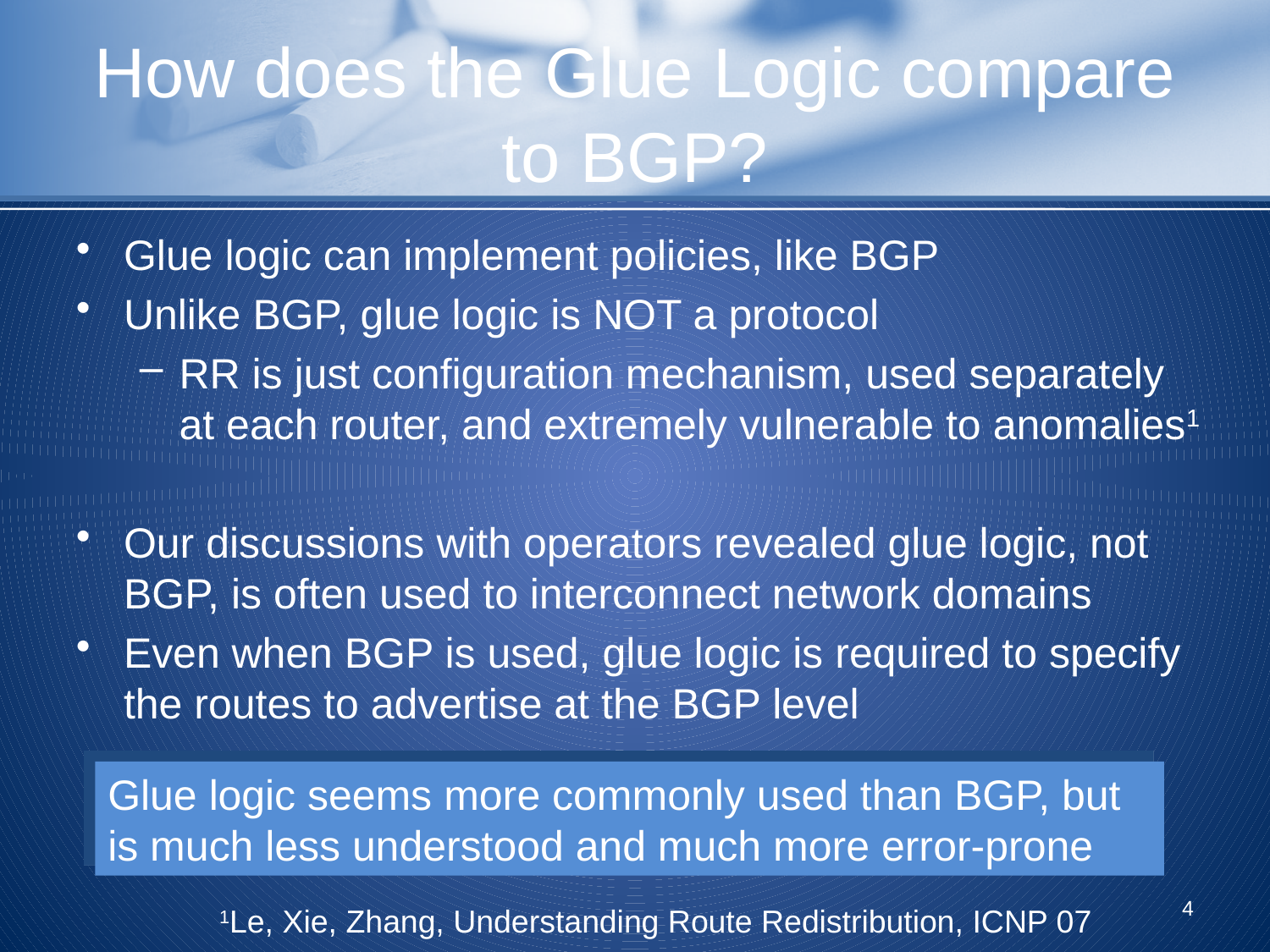

How does the Glue Logic compare to BGP?
Glue logic can implement policies, like BGP
Unlike BGP, glue logic is NOT a protocol
RR is just configuration mechanism, used separately at each router, and extremely vulnerable to anomalies1

Our discussions with operators revealed glue logic, not BGP, is often used to interconnect network domains
Even when BGP is used, glue logic is required to specify the routes to advertise at the BGP level

Glue logic seems more commonly used than BGP, but is much less understood and much more error-prone
4
1Le, Xie, Zhang, Understanding Route Redistribution, ICNP 07